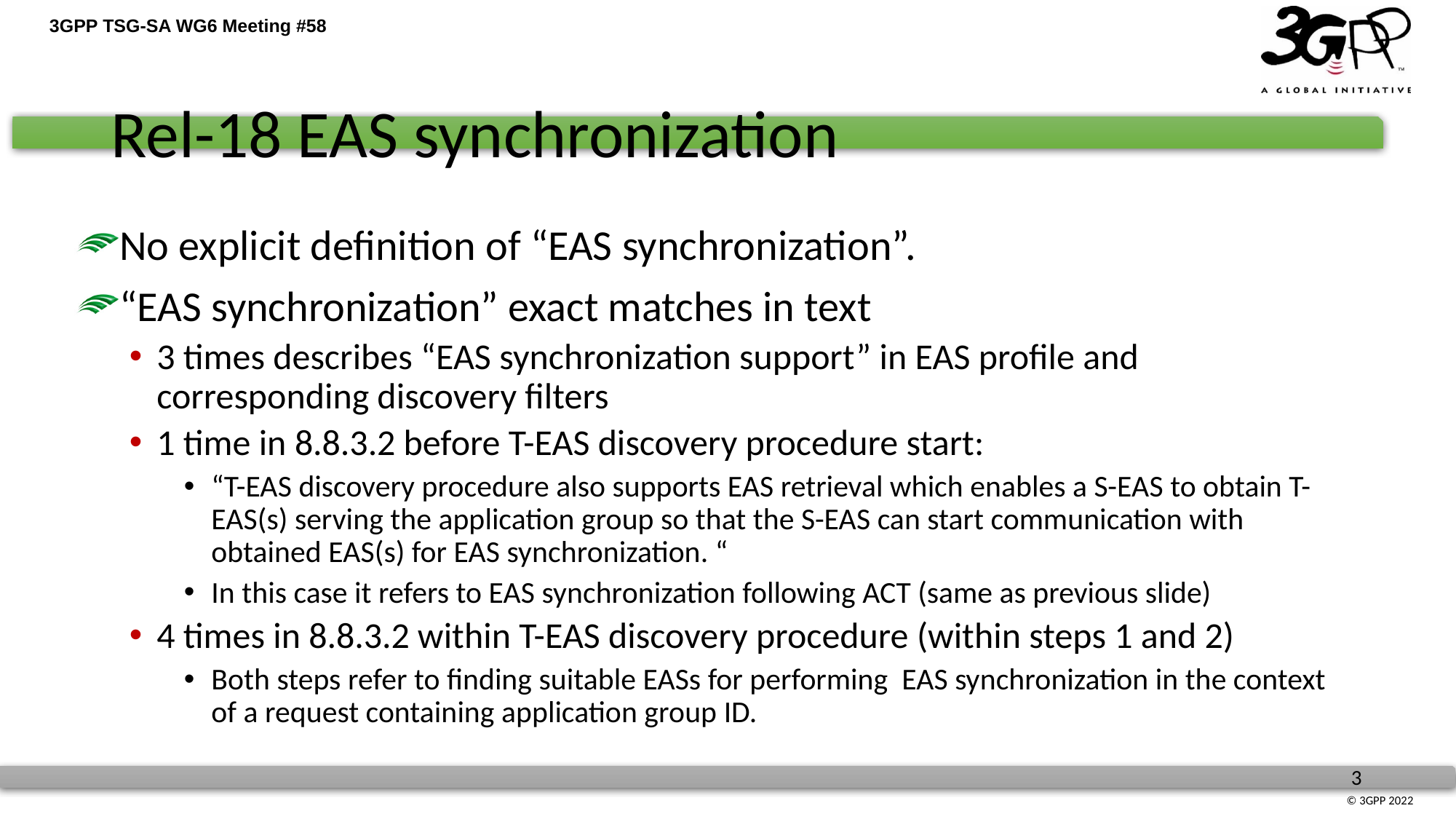

# Rel-18 EAS synchronization
No explicit definition of “EAS synchronization”.
“EAS synchronization” exact matches in text
3 times describes “EAS synchronization support” in EAS profile and corresponding discovery filters
1 time in 8.8.3.2 before T-EAS discovery procedure start:
“T-EAS discovery procedure also supports EAS retrieval which enables a S-EAS to obtain T-EAS(s) serving the application group so that the S-EAS can start communication with obtained EAS(s) for EAS synchronization. “
In this case it refers to EAS synchronization following ACT (same as previous slide)
4 times in 8.8.3.2 within T-EAS discovery procedure (within steps 1 and 2)
Both steps refer to finding suitable EASs for performing  EAS synchronization in the context of a request containing application group ID.